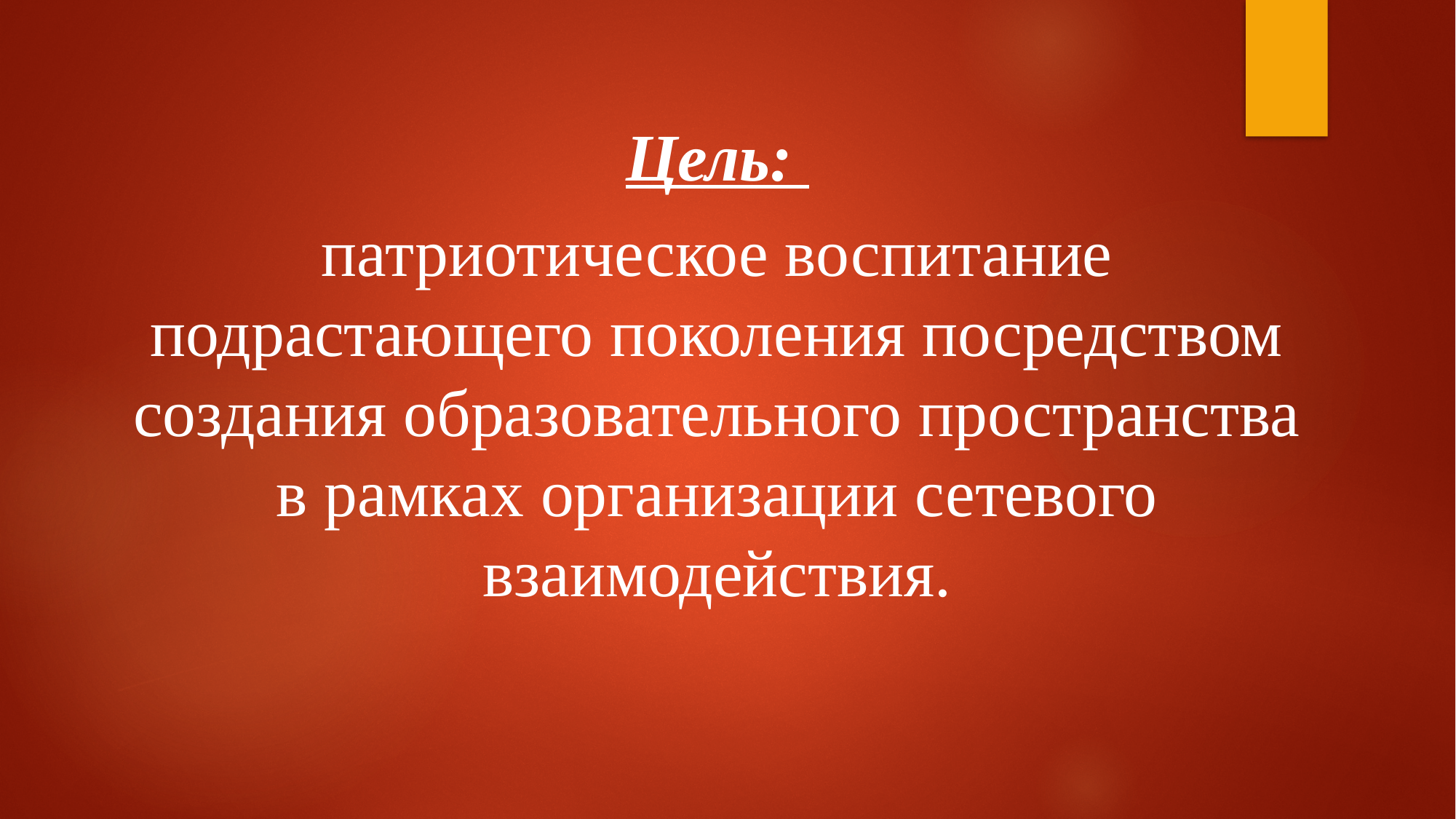

Цель:
патриотическое воспитание подрастающего поколения посредством создания образовательного пространства в рамках организации сетевого взаимодействия.